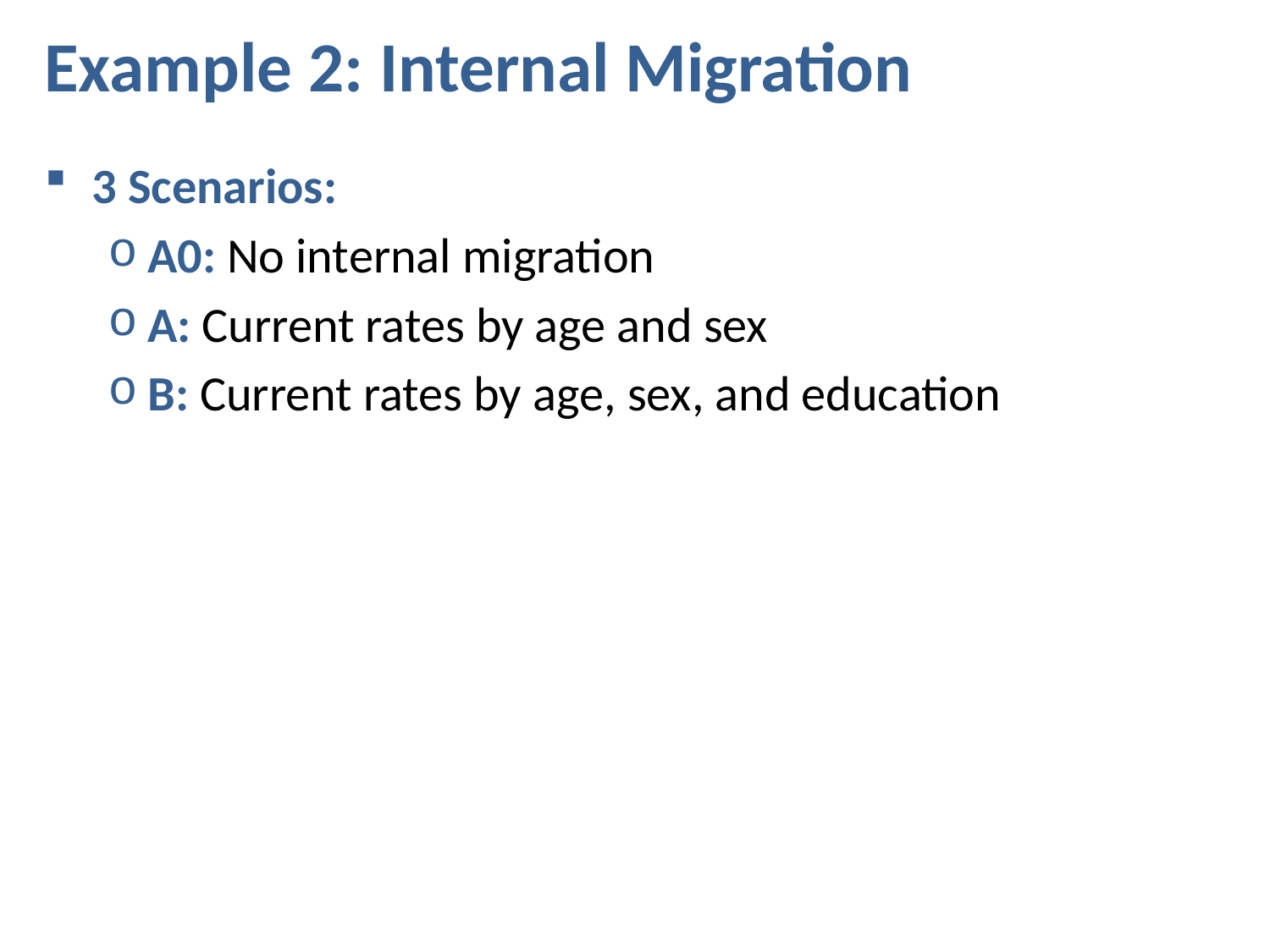

# Example 2: Internal Migration
3 Scenarios:
A0: No internal migration
A: Current rates by age and sex
B: Current rates by age, sex, and education